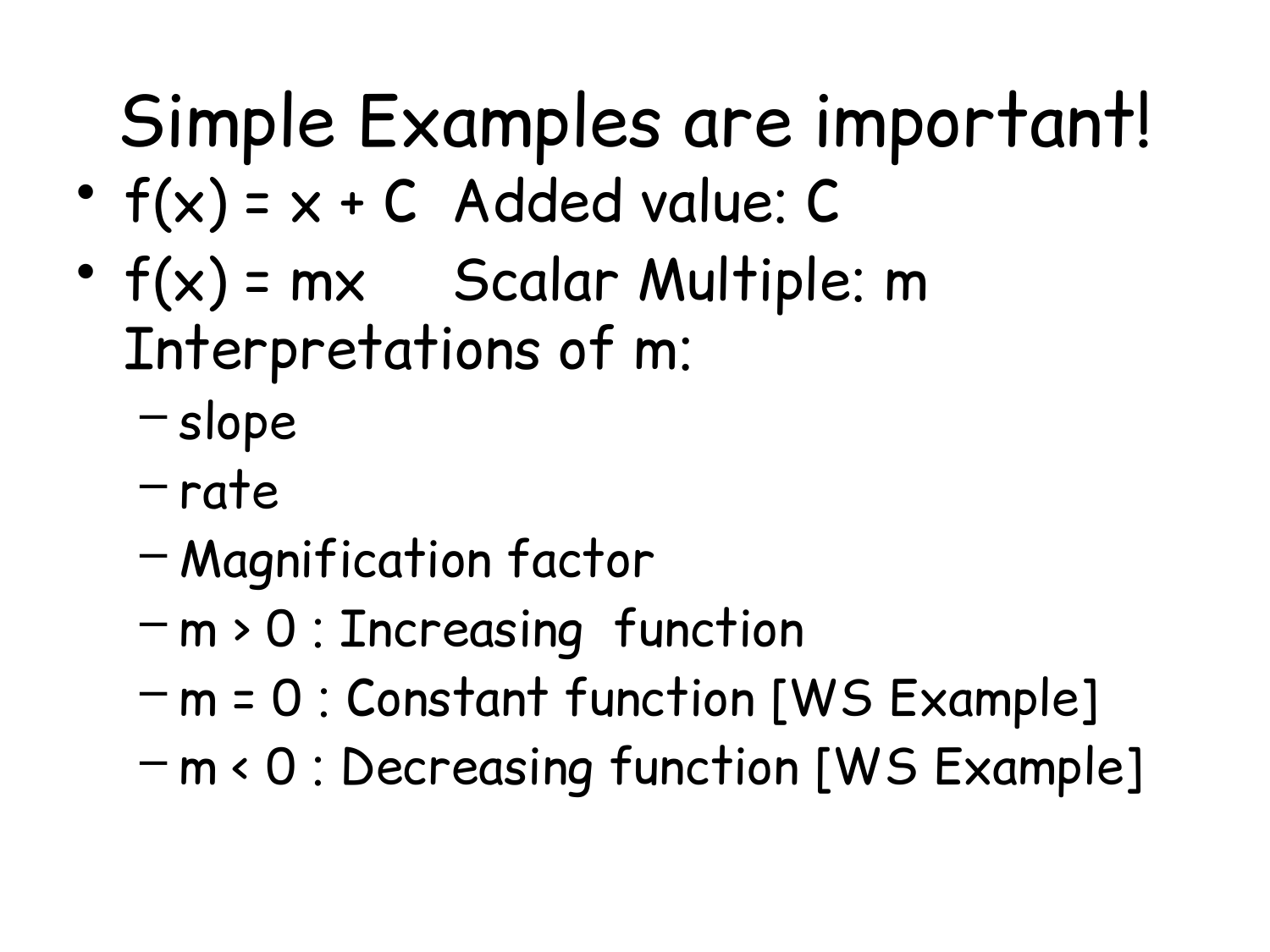

Simple Examples are important!
f(x) = x + C  Added value: C
f(x) = mx     Scalar Multiple: m
Interpretations of m:
slope
rate
Magnification factor
m > 0 : Increasing  function
m = 0 : Constant function [WS Example]
m < 0 : Decreasing function [WS Example]